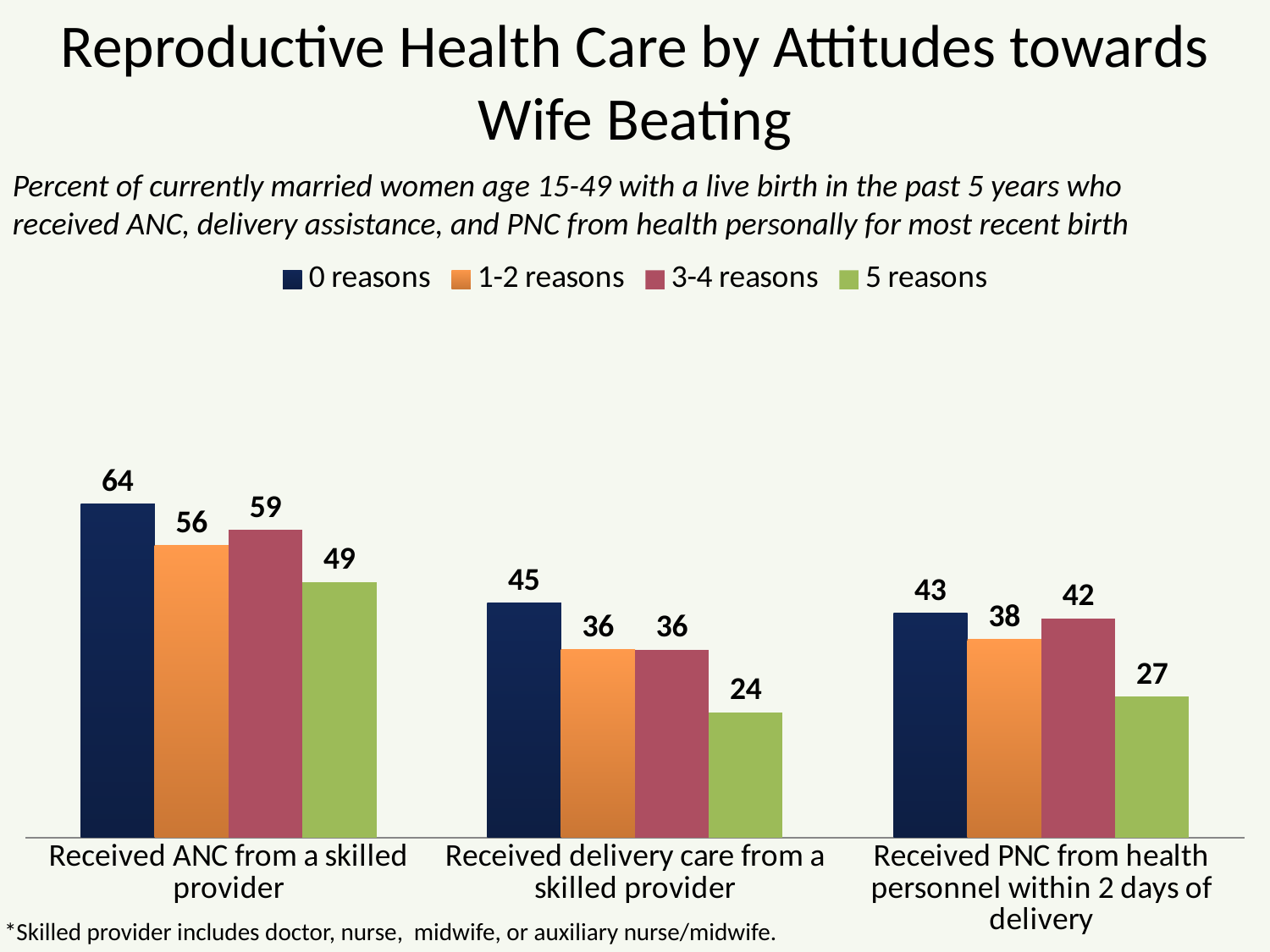

# Reproductive Health Care by Attitudes towards Wife Beating
Percent of currently married women age 15-49 with a live birth in the past 5 years who received ANC, delivery assistance, and PNC from health personally for most recent birth

### Chart

| Category | 0 reasons | 1-2 reasons | 3-4 reasons | 5 reasons |
|---|---|---|---|---|
| Received ANC from a skilled provider | 64.0 | 56.0 | 59.0 | 49.0 |
| Received delivery care from a skilled provider | 45.0 | 36.0 | 36.0 | 24.0 |
| Received PNC from health personnel within 2 days of delivery | 43.0 | 38.0 | 42.0 | 27.0 |
*Skilled provider includes doctor, nurse,  midwife, or auxiliary nurse/midwife.